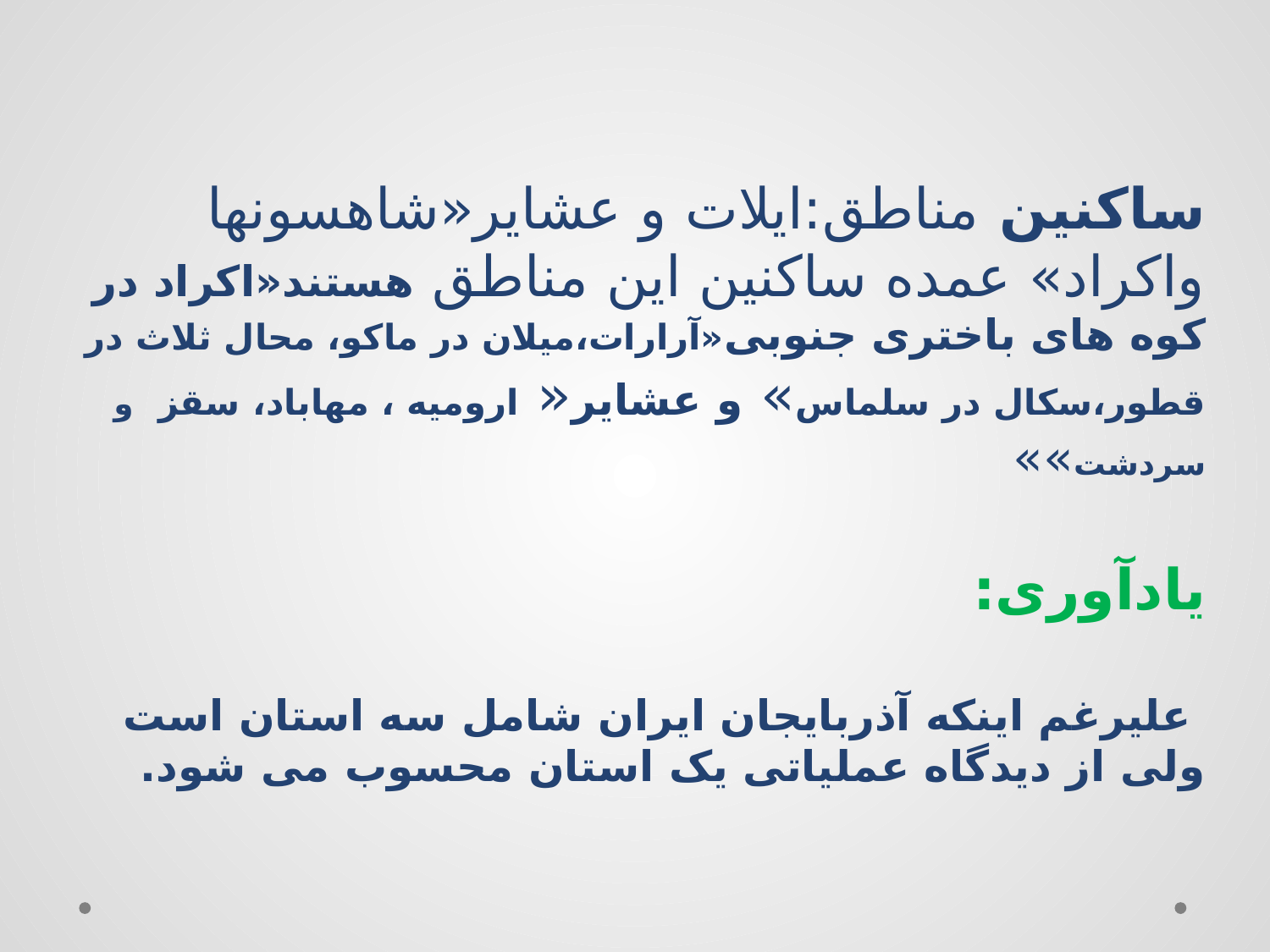

ساکنین مناطق:ایلات و عشایر«شاهسونها واکراد» عمده ساکنین این مناطق هستند«اکراد در کوه های باختری جنوبی«آرارات،میلان در ماکو، محال ثلاث در قطور،سکال در سلماس» و عشایر« ارومیه ، مهاباد، سقز  و سردشت»»
یادآوری:
 علیرغم اینکه آذربایجان ایران شامل سه استان است ولی از دیدگاه عملیاتی یک استان محسوب می شود.